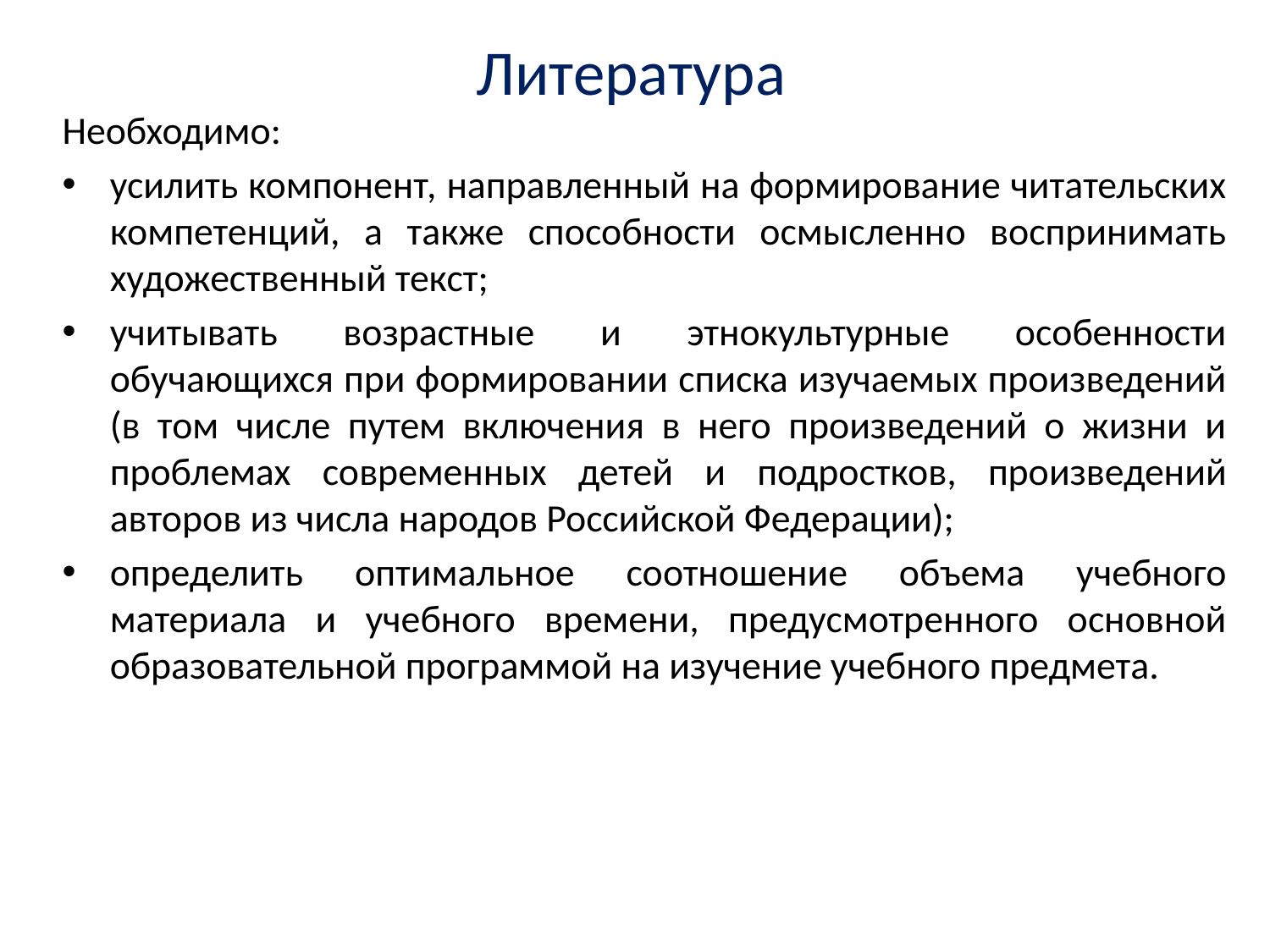

# Литература

Необходимо:
усилить компонент, направленный на формирование читательских компетенций, а также способности осмысленно воспринимать художественный текст;
учитывать возрастные и этнокультурные особенности обучающихся при формировании списка изучаемых произведений (в том числе путем включения в него произведений о жизни и проблемах современных детей и подростков, произведений авторов из числа народов Российской Федерации);
определить оптимальное соотношение объема учебного материала и учебного времени, предусмотренного основной образовательной программой на изучение учебного предмета.